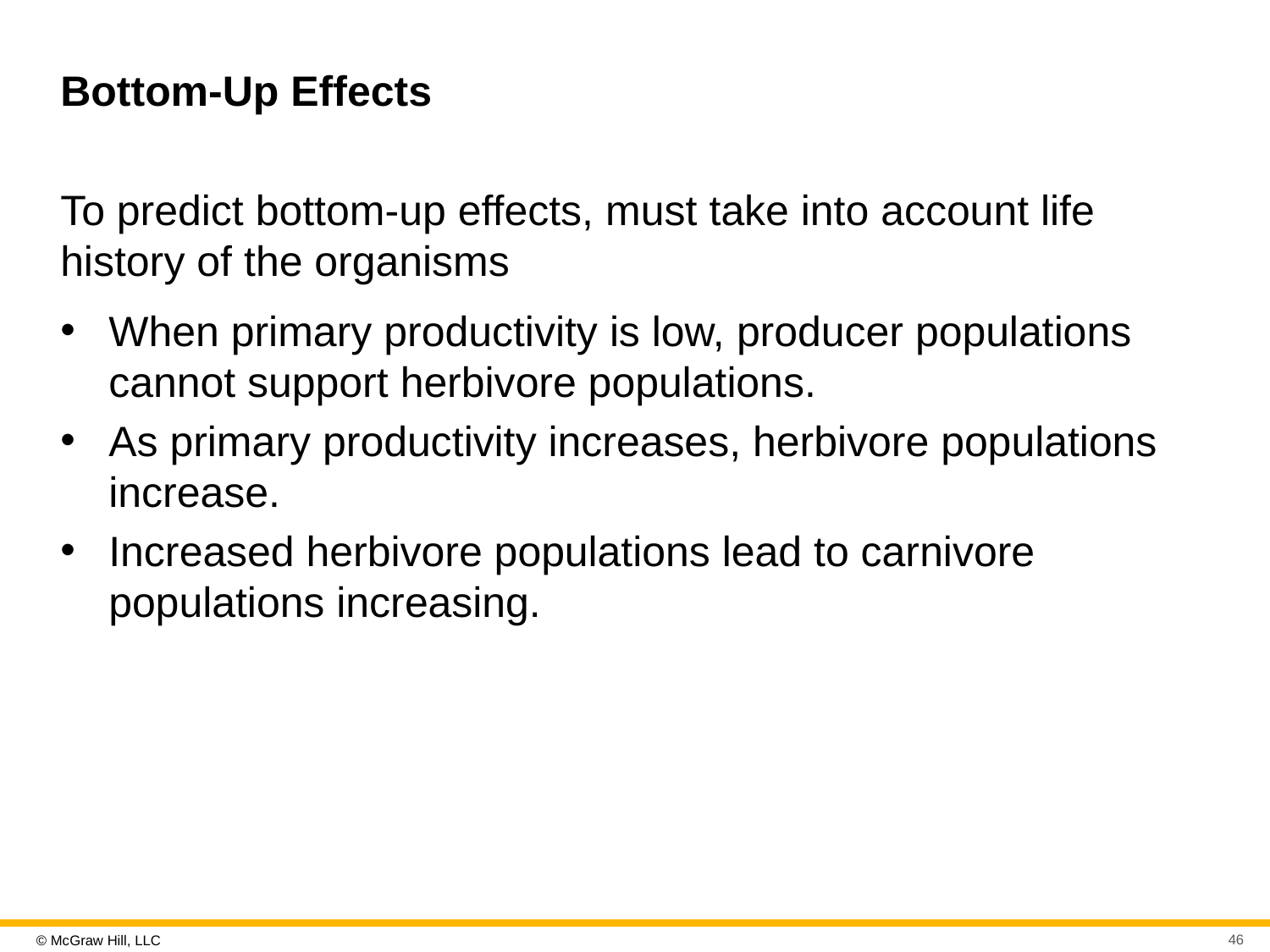

# Bottom-Up Effects
To predict bottom-up effects, must take into account life history of the organisms
When primary productivity is low, producer populations cannot support herbivore populations.
As primary productivity increases, herbivore populations increase.
Increased herbivore populations lead to carnivore populations increasing.
46